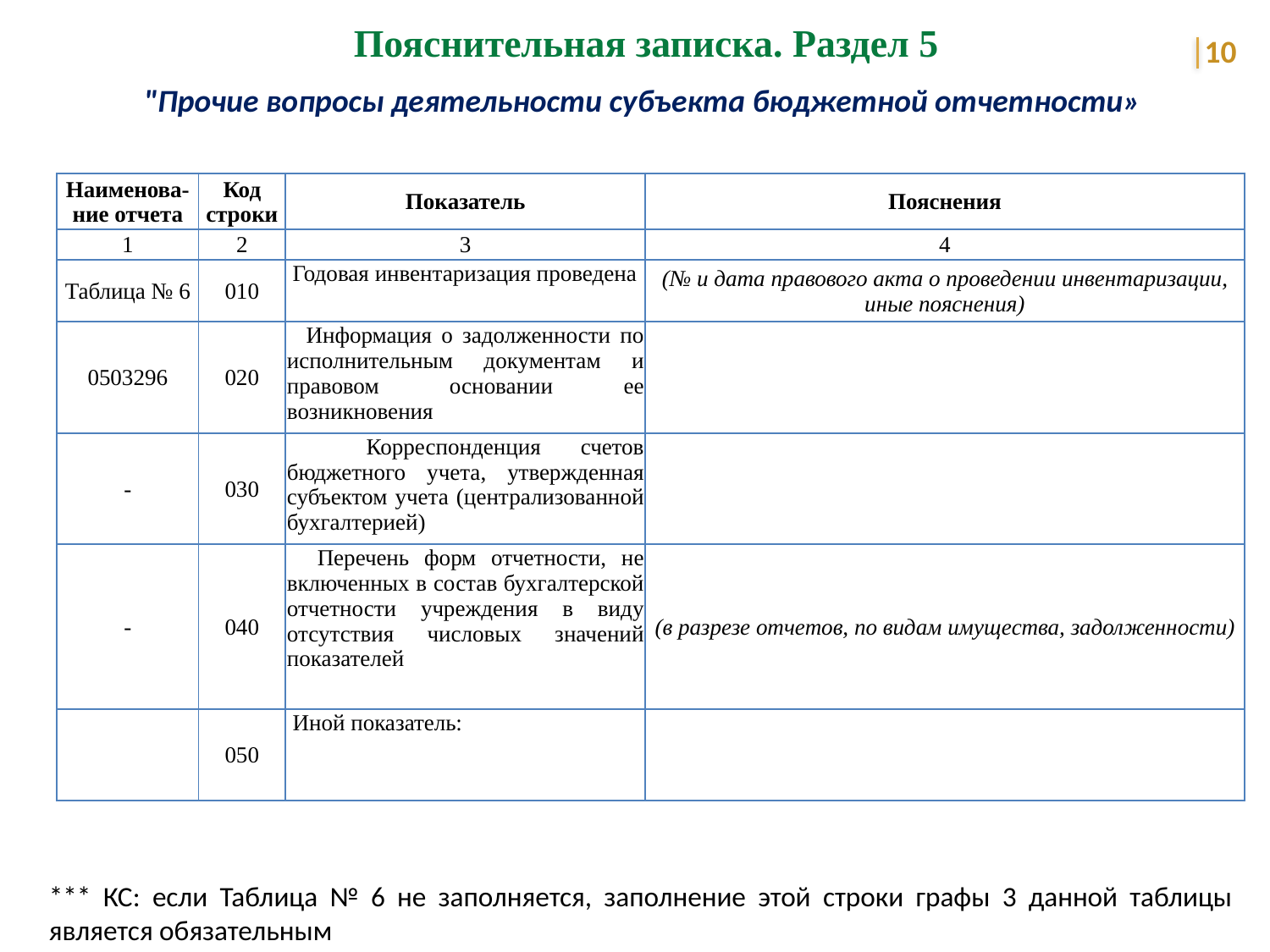

Пояснительная записка. Раздел 5
10
"Прочие вопросы деятельности субъекта бюджетной отчетности»
| Наименова-ние отчета | Код строки | Показатель | Пояснения |
| --- | --- | --- | --- |
| 1 | 2 | 3 | 4 |
| Таблица № 6 | 010 | Годовая инвентаризация проведена | (№ и дата правового акта о проведении инвентаризации, иные пояснения) |
| 0503296 | 020 | Информация о задолженности по исполнительным документам и правовом основании ее возникновения |  |
| - | 030 | Корреспонденция счетов бюджетного учета, утвержденная субъектом учета (централизованной бухгалтерией) |  |
| - | 040 | Перечень форм отчетности, не включенных в состав бухгалтерской отчетности учреждения в виду отсутствия числовых значений показателей | (в разрезе отчетов, по видам имущества, задолженности) |
|  | 050 | Иной показатель: |  |
*** КС: если Таблица № 6 не заполняется, заполнение этой строки графы 3 данной таблицы является обязательным